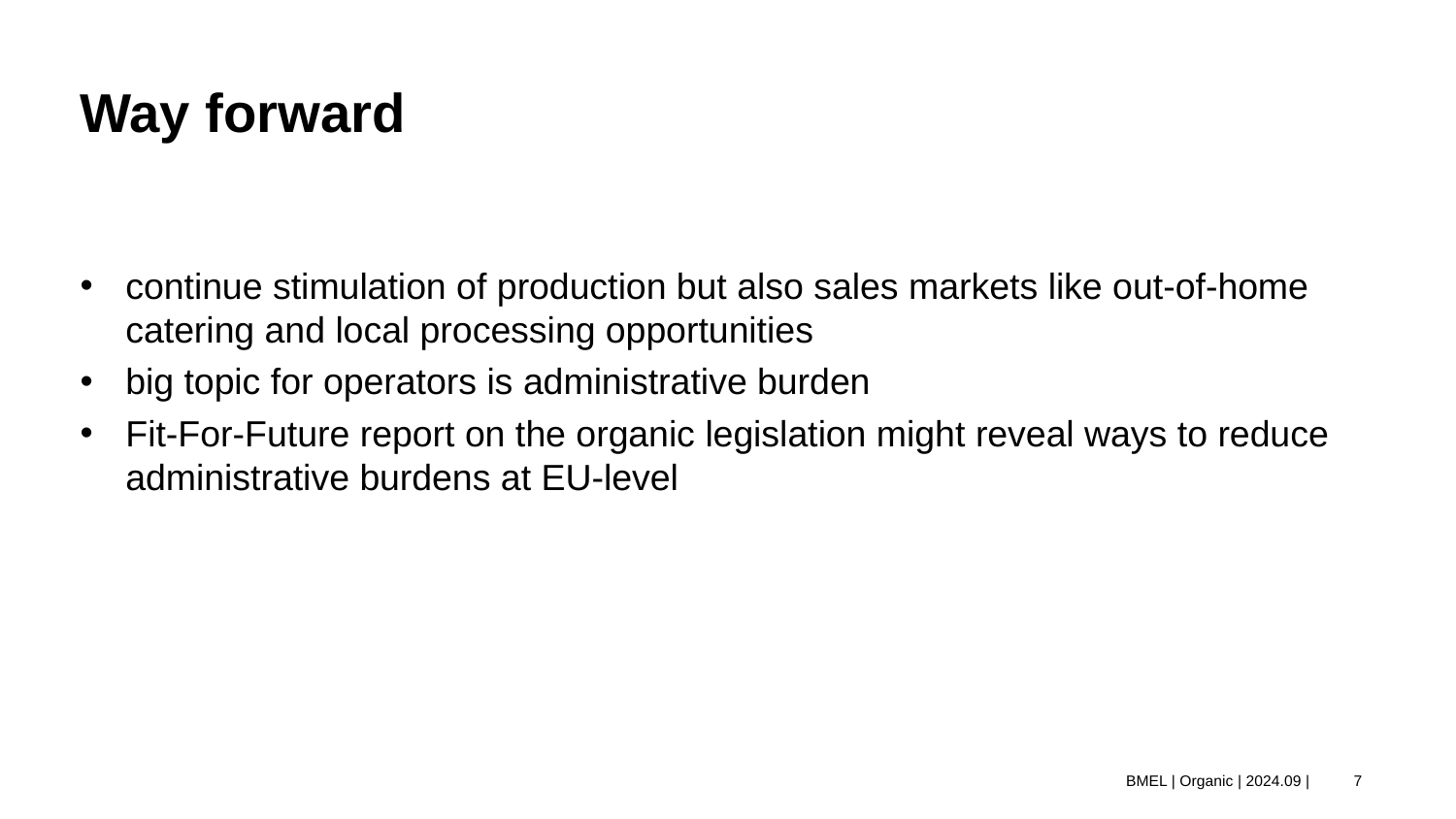

# Way forward
continue stimulation of production but also sales markets like out-of-home catering and local processing opportunities
big topic for operators is administrative burden
Fit-For-Future report on the organic legislation might reveal ways to reduce administrative burdens at EU-level

BMEL | Organic | 2024.09 |
7